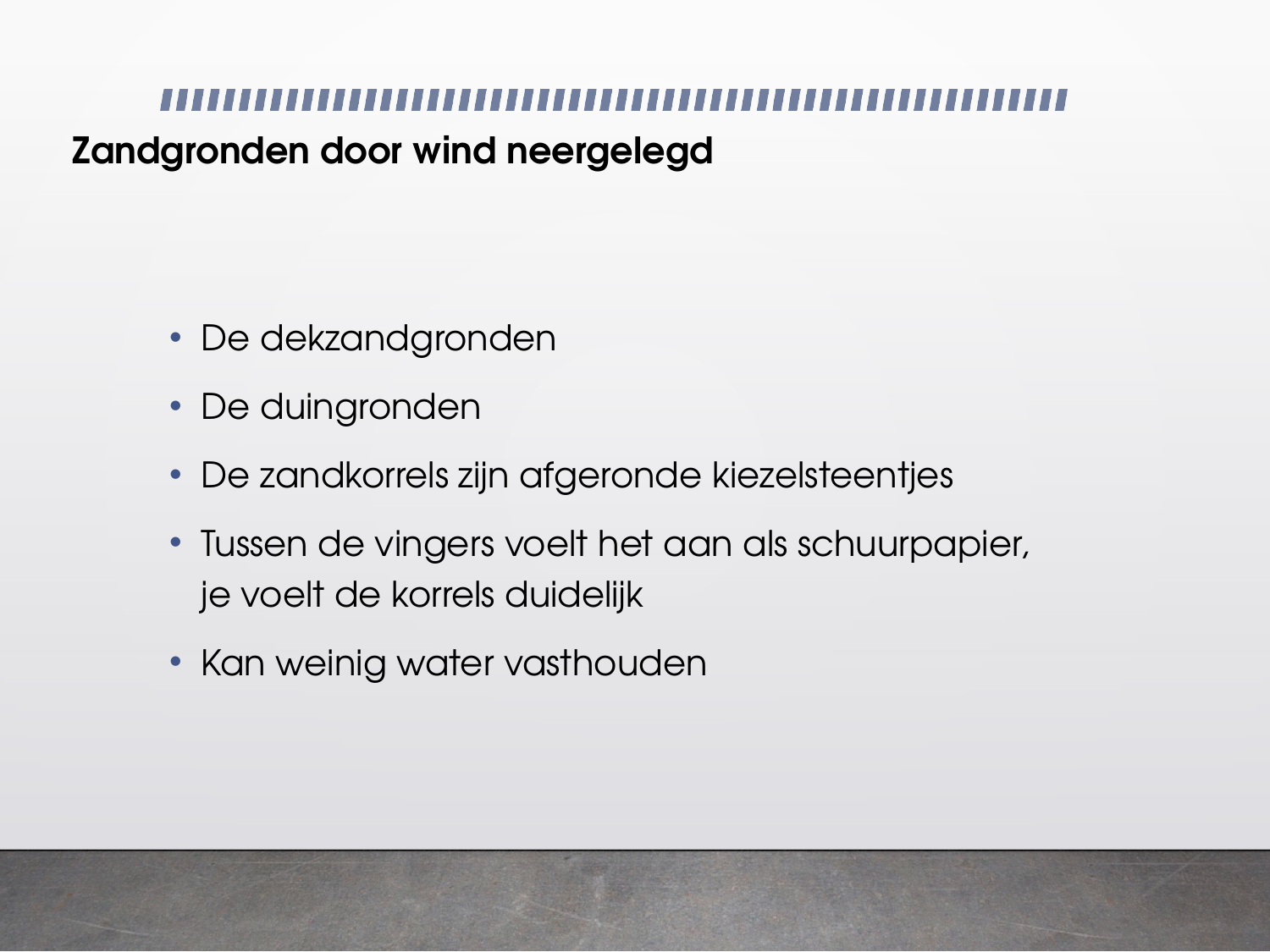

# Zandgronden door wind neergelegd
De dekzandgronden
De duingronden
De zandkorrels zijn afgeronde kiezelsteentjes
Tussen de vingers voelt het aan als schuurpapier, je voelt de korrels duidelijk
Kan weinig water vasthouden